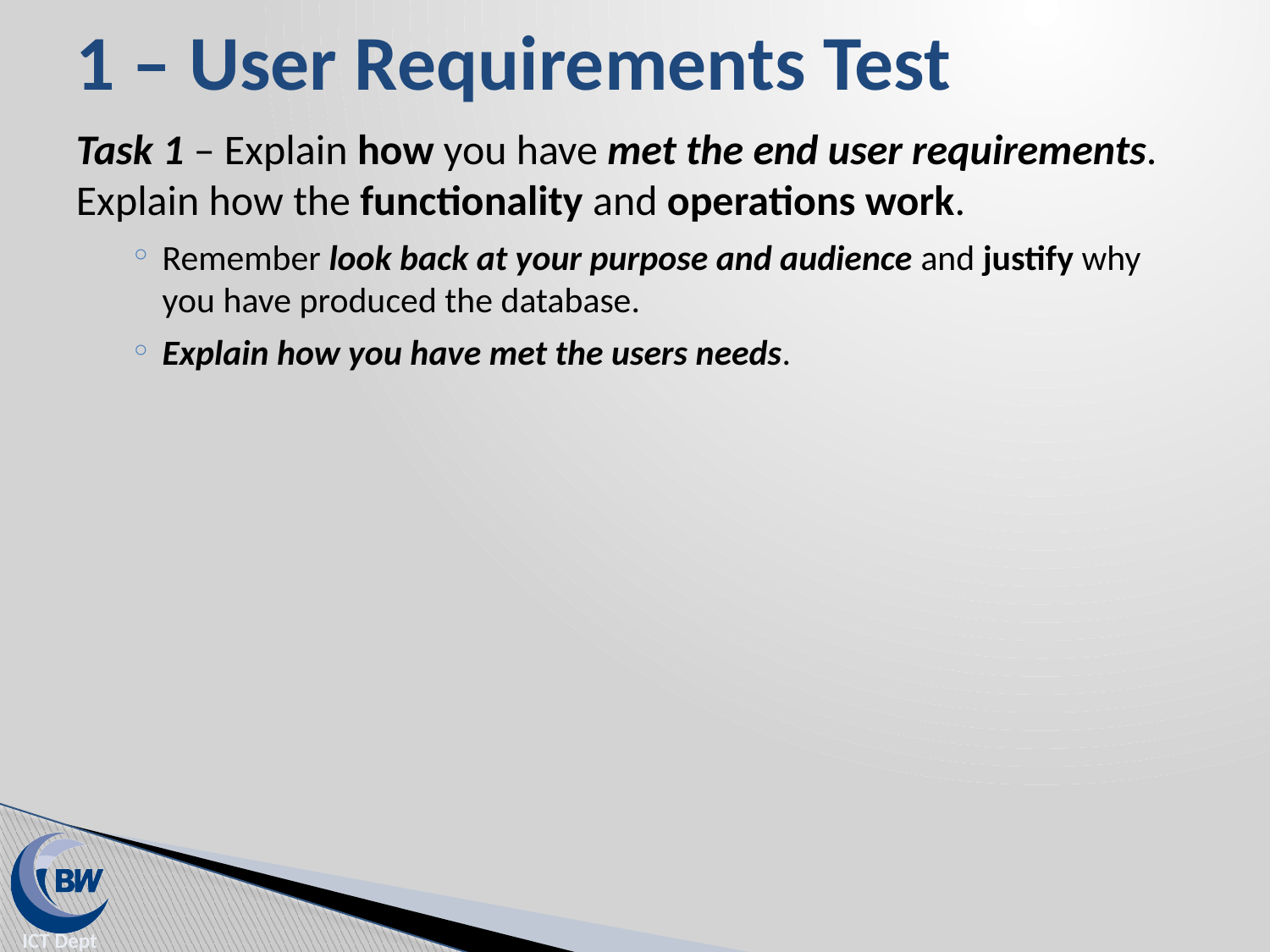

# 1 – User Requirements Test
Task 1 – Explain how you have met the end user requirements.  Explain how the functionality and operations work.
Remember look back at your purpose and audience and justify why you have produced the database.
Explain how you have met the users needs.